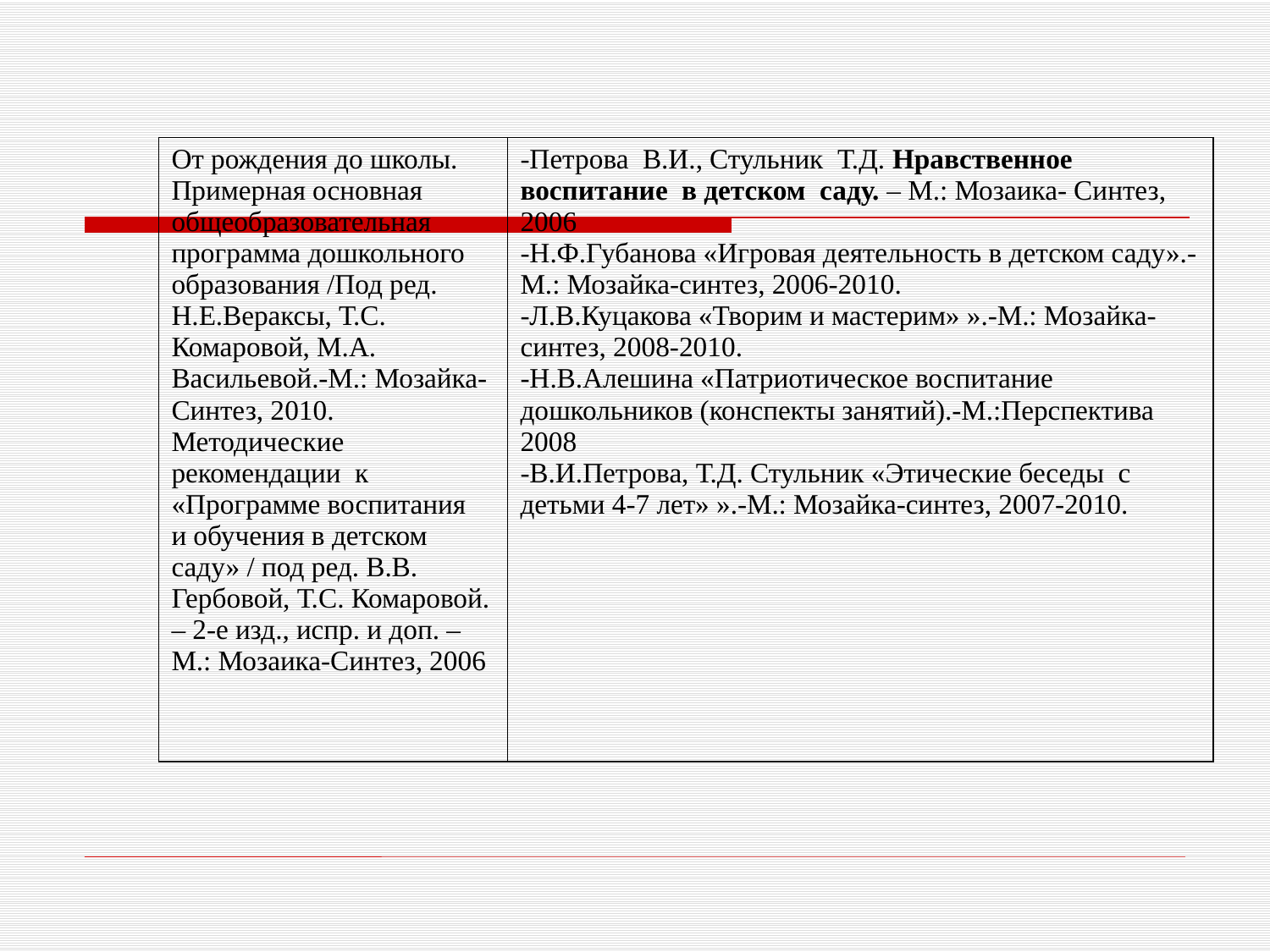

| От рождения до школы. Примерная основная общеобразовательная программа дошкольного образования /Под ред. Н.Е.Вераксы, Т.С. Комаровой, М.А. Васильевой.-М.: Мозайка-Синтез, 2010. Методические рекомендации к «Программе воспитания и обучения в детском саду» / под ред. В.В. Гербовой, Т.С. Комаровой. – 2-е изд., испр. и доп. – М.: Мозаика-Синтез, 2006 | -Петрова В.И., Стульник Т.Д. Нравственное воспитание в детском саду. – М.: Мозаика- Синтез, 2006 -Н.Ф.Губанова «Игровая деятельность в детском саду».-М.: Мозайка-синтез, 2006-2010. -Л.В.Куцакова «Творим и мастерим» ».-М.: Мозайка-синтез, 2008-2010. -Н.В.Алешина «Патриотическое воспитание дошкольников (конспекты занятий).-М.:Перспектива 2008 -В.И.Петрова, Т.Д. Стульник «Этические беседы с детьми 4-7 лет» ».-М.: Мозайка-синтез, 2007-2010. |
| --- | --- |